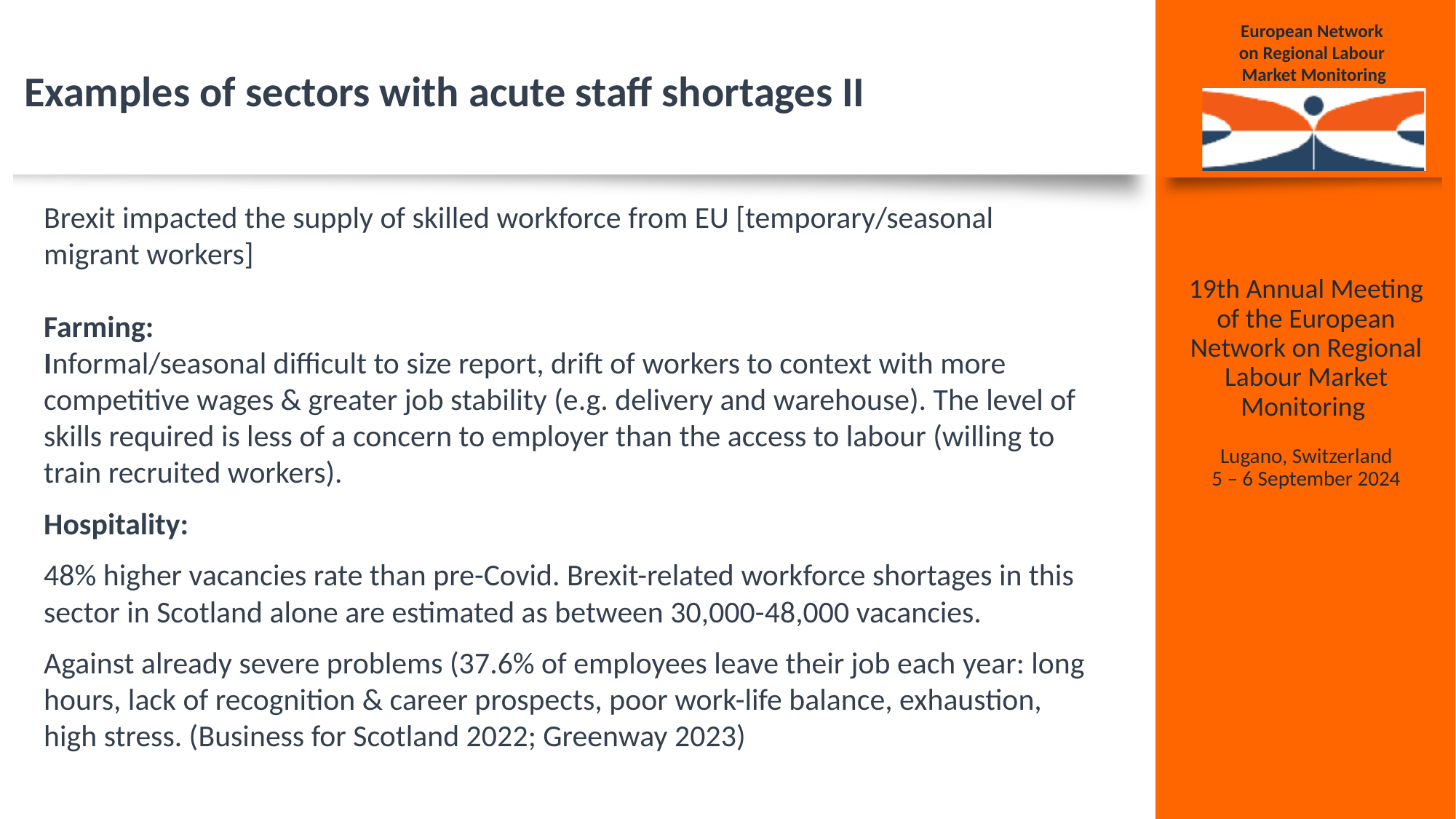

# Examples of sectors with acute staff shortages II
Brexit impacted the supply of skilled workforce from EU [temporary/seasonal migrant workers]

Farming:
Informal/seasonal difficult to size report, drift of workers to context with more competitive wages & greater job stability (e.g. delivery and warehouse). The level of skills required is less of a concern to employer than the access to labour (willing to train recruited workers).
Hospitality:
48% higher vacancies rate than pre-Covid. Brexit-related workforce shortages in this sector in Scotland alone are estimated as between 30,000-48,000 vacancies.
Against already severe problems (37.6% of employees leave their job each year: long hours, lack of recognition & career prospects, poor work-life balance, exhaustion, high stress. (Business for Scotland 2022; Greenway 2023)